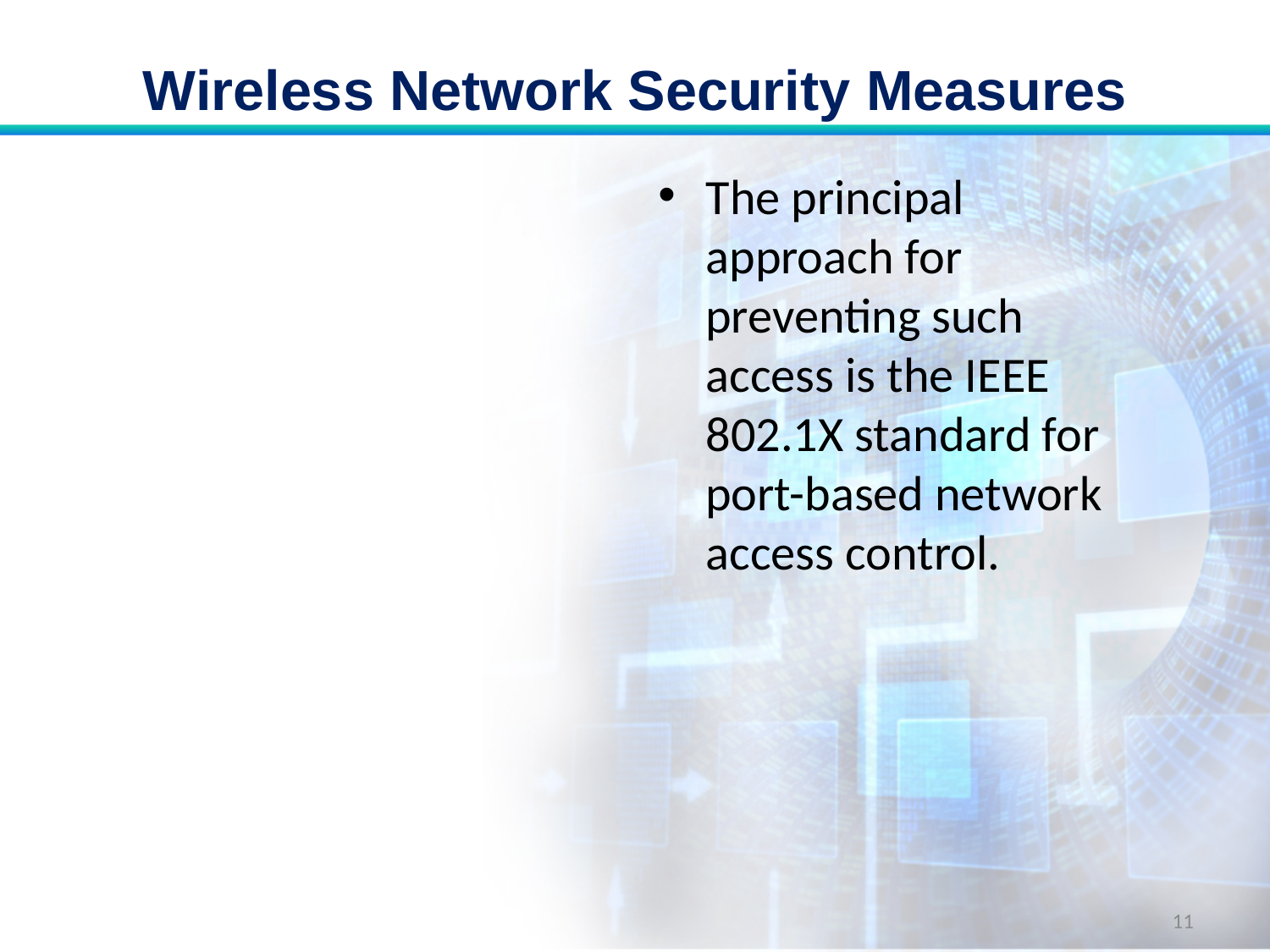

# Wireless Network Security Measures
The principal approach for preventing such access is the IEEE 802.1X standard for port-based network access control.

11